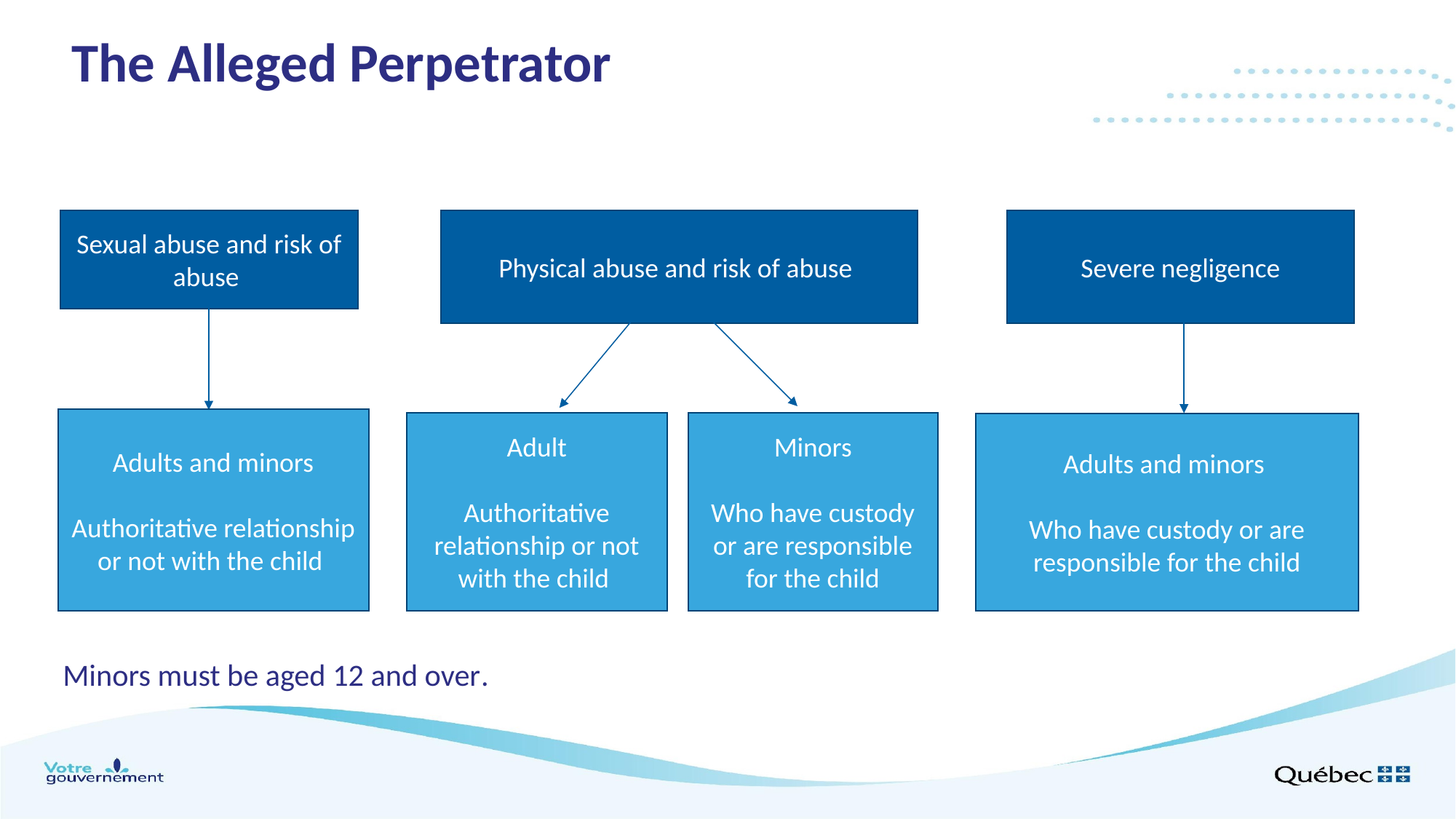

# The Alleged Perpetrator

Minors must be aged 12 and over.

Physical abuse and risk of abuse
Sexual abuse and risk of abuse
Severe negligence
Adults and minors

Authoritative relationship or not with the child
Adult

Authoritative relationship or not with the child
Minors

Who have custody or are responsible for the child
Adults and minors

Who have custody or are responsible for the child